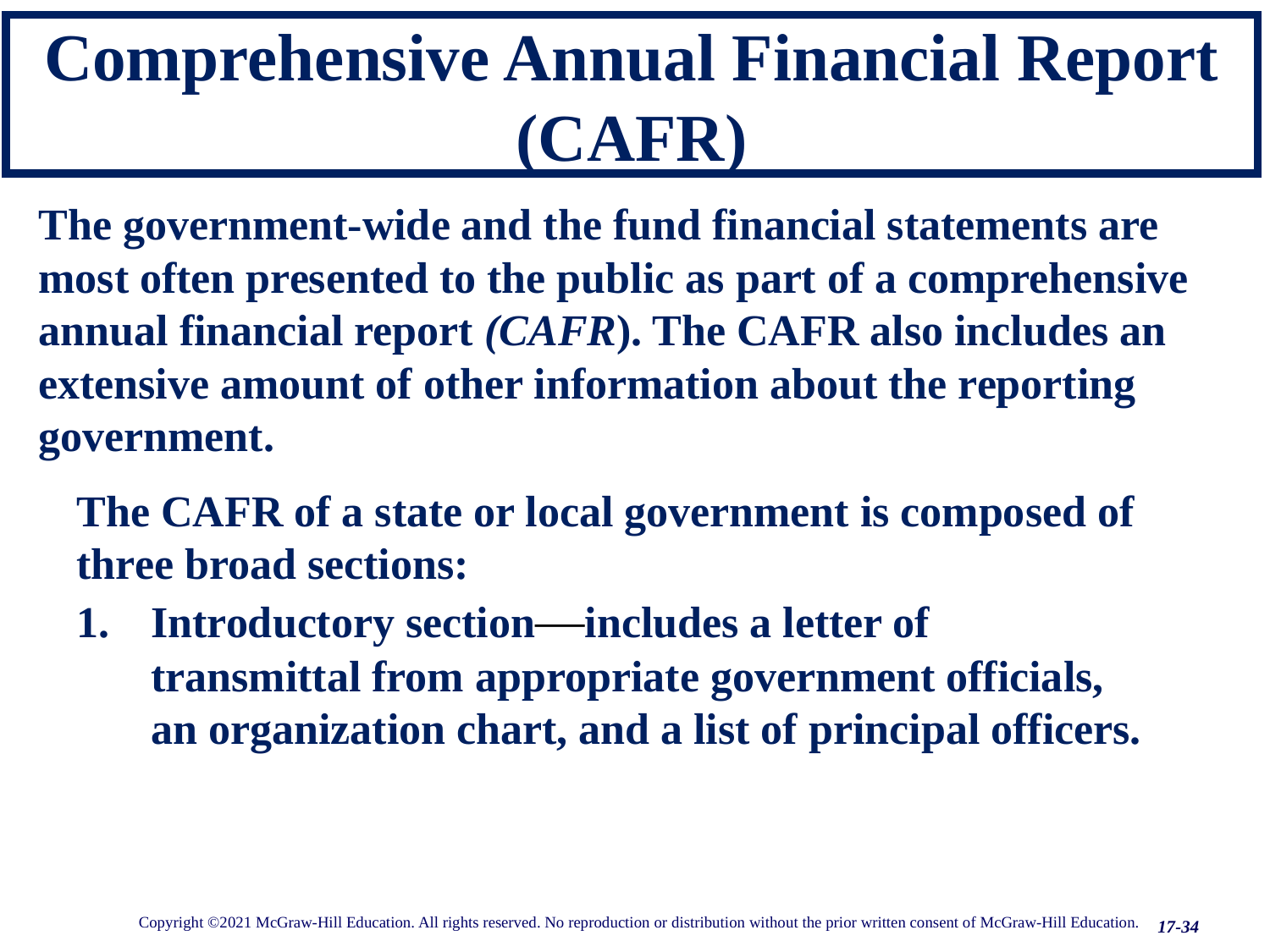

17-34
# Comprehensive Annual Financial Report (CAFR)
The government-wide and the fund financial statements are most often presented to the public as part of a comprehensive annual financial report (CAFR). The CAFR also includes an extensive amount of other information about the reporting government.
The CAFR of a state or local government is composed of three broad sections:
Introductory section—includes a letter of transmittal from appropriate government officials, an organization chart, and a list of principal officers.
17-34
Copyright ©2021 McGraw-Hill Education. All rights reserved. No reproduction or distribution without the prior written consent of McGraw-Hill Education.